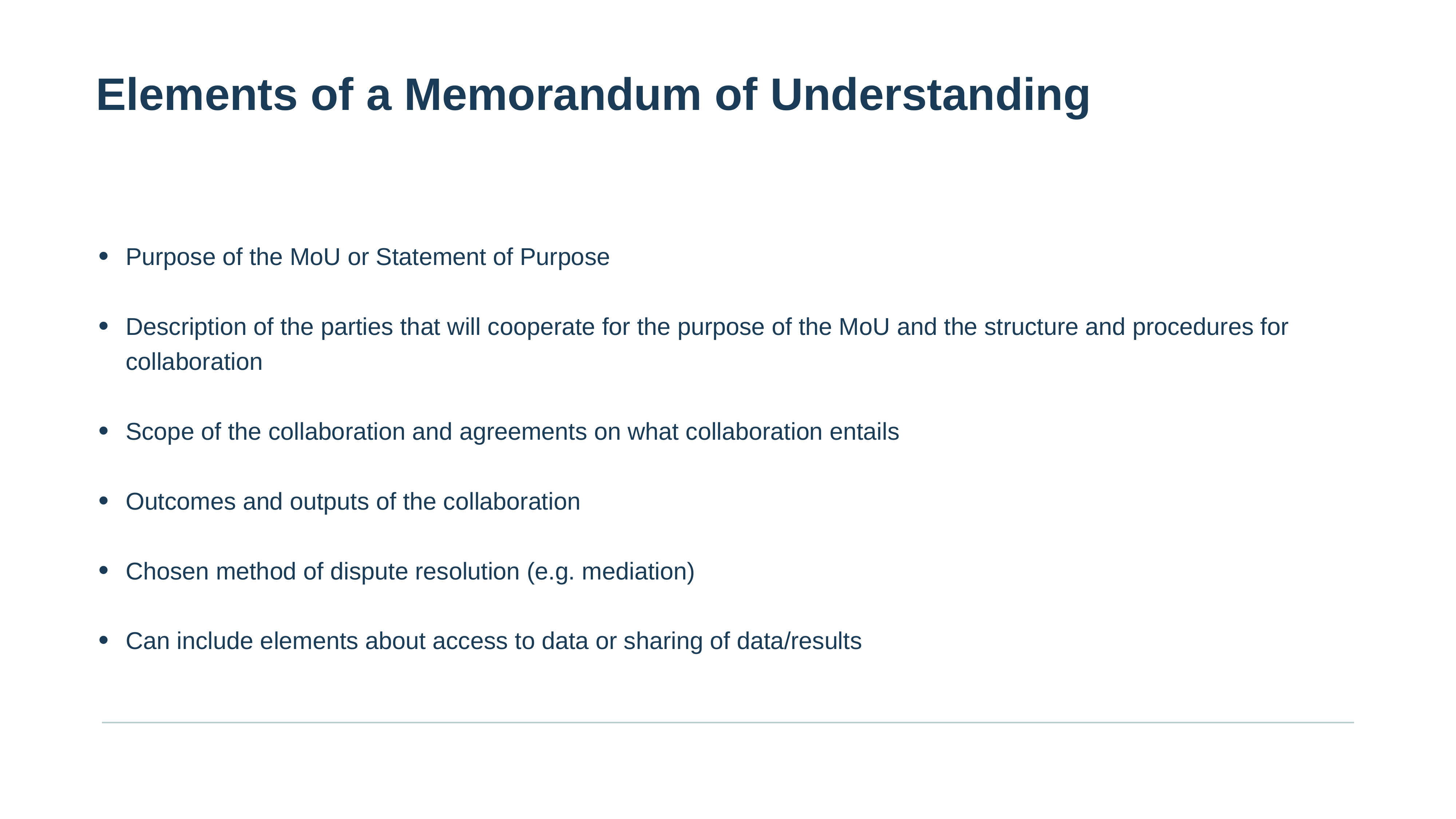

Elements of a Memorandum of Understanding

Purpose of the MoU or Statement of Purpose

Description of the parties that will cooperate for the purpose of the MoU and the structure and procedures for collaboration

Scope of the collaboration and agreements on what collaboration entails

Outcomes and outputs of the collaboration

Chosen method of dispute resolution (e.g. mediation)

Can include elements about access to data or sharing of data/results